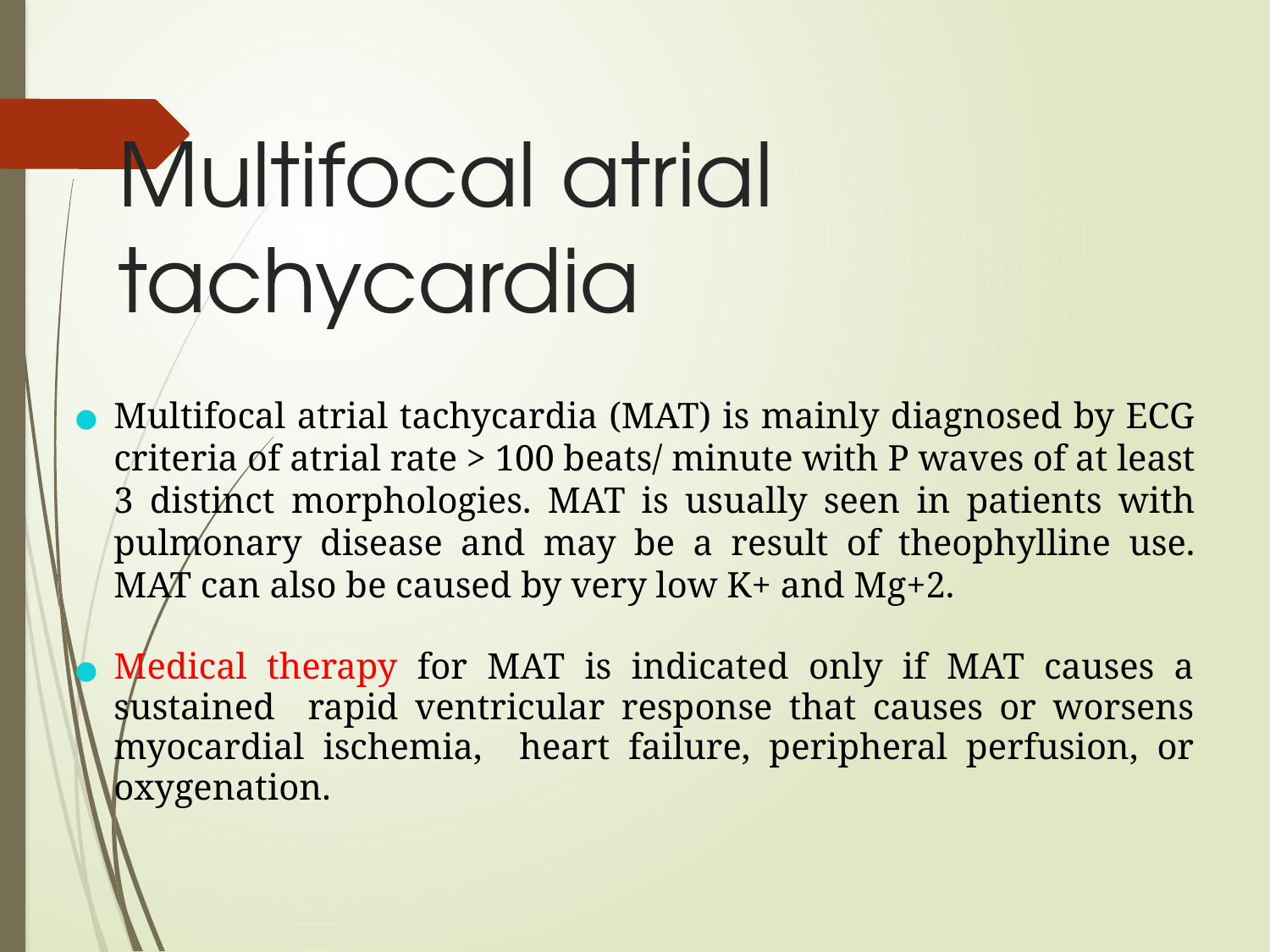

# Multifocal atrial tachycardia
Multifocal atrial tachycardia (MAT) is mainly diagnosed by ECG criteria of atrial rate > 100 beats/ minute with P waves of at least 3 distinct morphologies. MAT is usually seen in patients with pulmonary disease and may be a result of theophylline use. MAT can also be caused by very low K+ and Mg+2.

Medical therapy for MAT is indicated only if MAT causes a sustained  rapid ventricular response that causes or worsens myocardial ischemia,  heart failure, peripheral perfusion, or oxygenation.